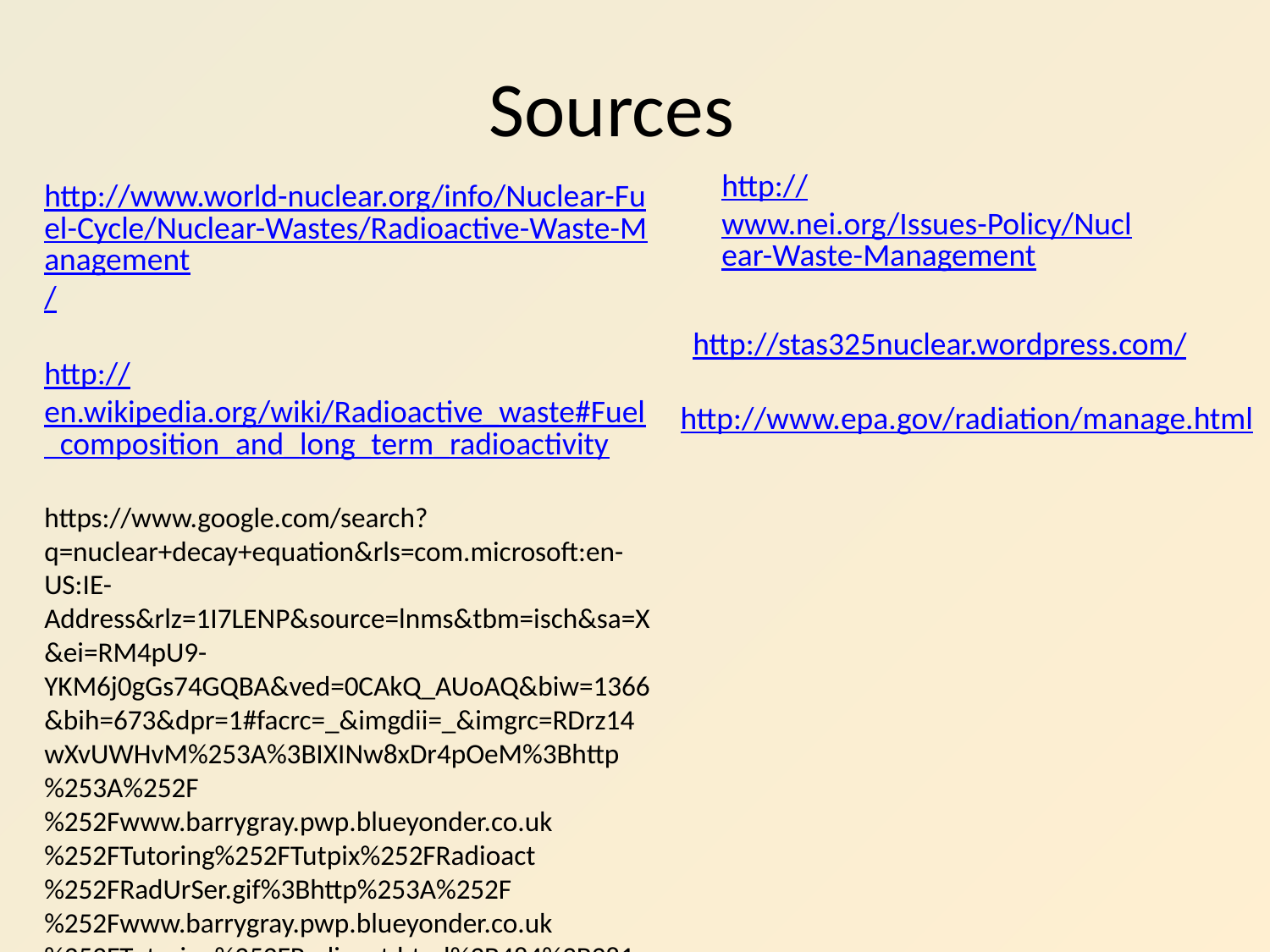

Sources
http://www.nei.org/Issues-Policy/Nuclear-Waste-Management

http://www.world-nuclear.org/info/Nuclear-Fuel-Cycle/Nuclear-Wastes/Radioactive-Waste-Management/

http://en.wikipedia.org/wiki/Radioactive_waste#Fuel_composition_and_long_term_radioactivity

https://www.google.com/search?q=nuclear+decay+equation&rls=com.microsoft:en-US:IE-Address&rlz=1I7LENP&source=lnms&tbm=isch&sa=X&ei=RM4pU9-YKM6j0gGs74GQBA&ved=0CAkQ_AUoAQ&biw=1366&bih=673&dpr=1#facrc=_&imgdii=_&imgrc=RDrz14wXvUWHvM%253A%3BIXINw8xDr4pOeM%3Bhttp%253A%252F%252Fwww.barrygray.pwp.blueyonder.co.uk%252FTutoring%252FTutpix%252FRadioact%252FRadUrSer.gif%3Bhttp%253A%252F%252Fwww.barrygray.pwp.blueyonder.co.uk%252FTutoring%252FRadioact.html%3B484%3B281

http://stas325nuclear.wordpress.com/

http://www.epa.gov/radiation/manage.html